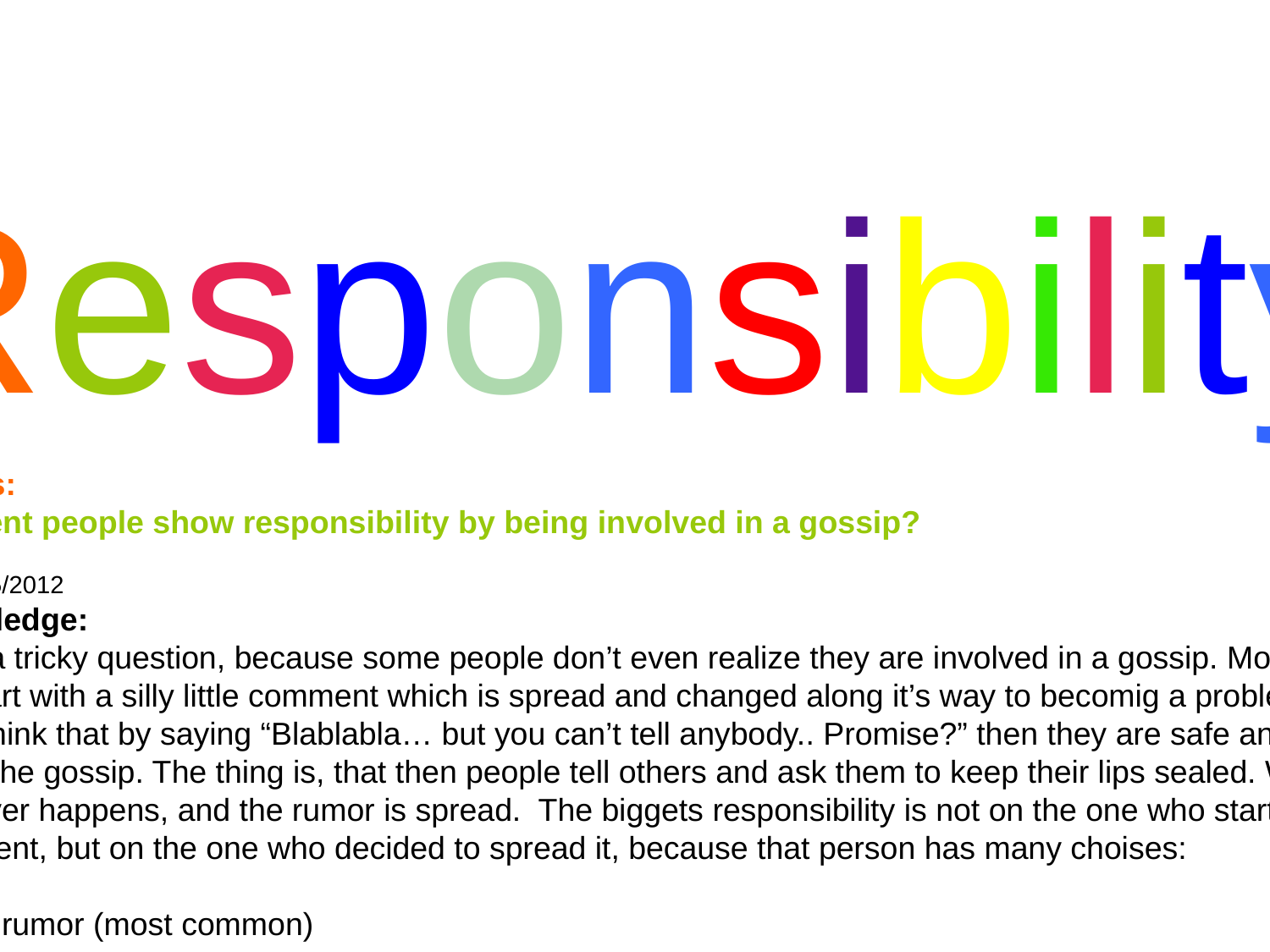

# Responsibility
Our questions:
How different people show responsibility by being involved in a gossip?

Daniela Mejia  6/05/2012
Previus knowledge:
This is sort of a tricky question, because some people don’t even realize they are involved in a gossip. Most of the gossips start with a silly little comment which is spread and changed along it’s way to becomig a problem. Many people think that by saying “Blablabla… but you can’t tell anybody.. Promise?” then they are safe and NOT a part of the gossip. The thing is, that then people tell others and ask them to keep their lips sealed. Well this almost never happens, and the rumor is spread.  The biggets responsibility is not on the one who started with the comment, but on the one who decided to spread it, because that person has many choises:

Spread the rumor (most common)
Keep quiet
The least common: Ask before listening : Is what you’r about to tell me true?
Tell the victim what is going on, to solve the problem or prepare for what’s forwarding

SO I can’t say the one who started is safe, of course that person is “guilty”, but the ones who pread it are ussually the ones who hurt the victim the most, because they are the biggest group. There’s aslo the
In which way is every individual involved in gossip?